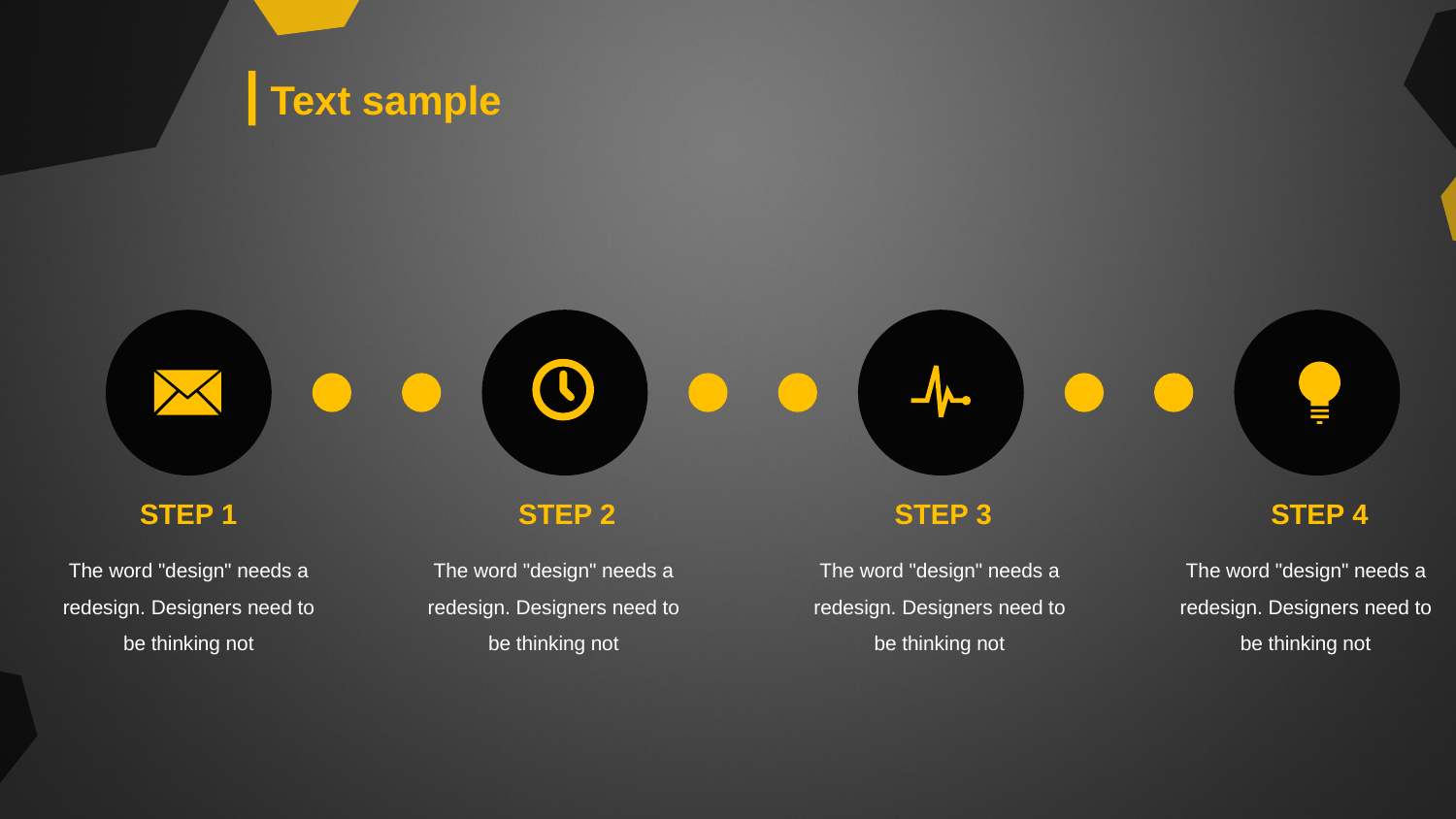

Text sample

STEP 1
STEP 2
STEP 3
STEP 4
The word "design" needs a redesign. Designers need to be thinking not
The word "design" needs a redesign. Designers need to be thinking not
The word "design" needs a redesign. Designers need to be thinking not
The word "design" needs a redesign. Designers need to be thinking not